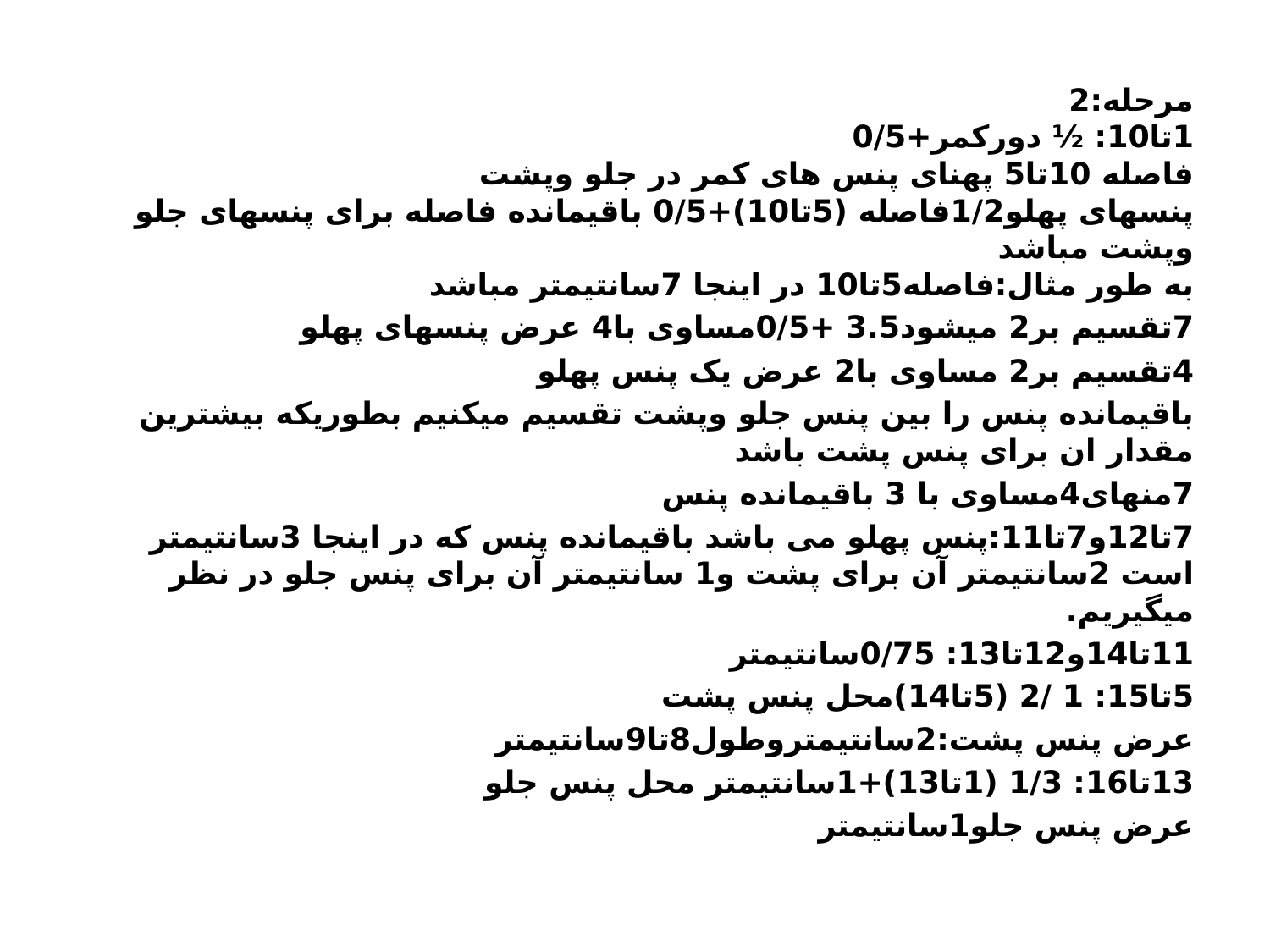

مرحله2:
1تا10: ½ دورکمر+0/5
فاصله 10تا5 پهنای پنس های کمر در جلو وپشت
پنسهای پهلو1/2فاصله (5تا10)+0/5 باقیمانده فاصله برای پنسهای جلو وپشت مباشد
به طور مثال:فاصله5تا10 در اینجا 7سانتیمتر مباشد
7تقسیم بر2 میشود3.5 +0/5مساوی با4 عرض پنسهای پهلو
4تقسیم بر2 مساوی با2 عرض یک پنس پهلو
باقیمانده پنس را بین پنس جلو وپشت تقسیم میکنیم بطوریکه بیشترین مقدار ان برای پنس پشت باشد
7منهای4مساوی با 3 باقیمانده پنس
7تا12و7تا11:پنس پهلو می باشد باقیمانده پنس که در اینجا 3سانتیمتر است 2سانتیمتر آن برای پشت و1 سانتیمتر آن برای پنس جلو در نظر میگیریم.
11تا14و12تا13: 0/75سانتیمتر
5تا15: 1 /2 (5تا14)محل پنس پشت
عرض پنس پشت:2سانتیمتروطول8تا9سانتیمتر
13تا16: 1/3 (1تا13)+1سانتیمتر محل پنس جلو
عرض پنس جلو1سانتیمتر